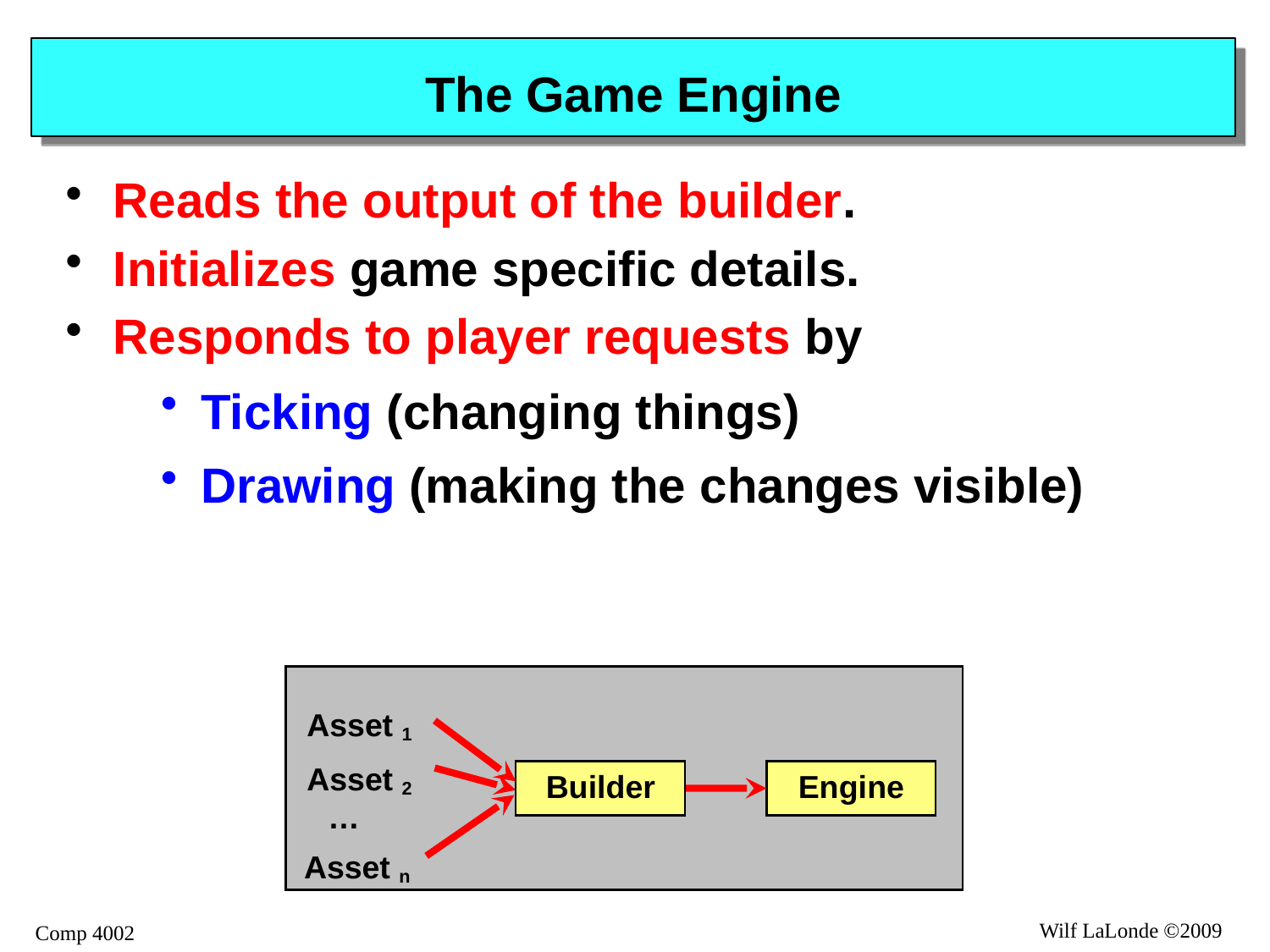

# The Game Engine
Reads the output of the builder.
Initializes game specific details.
Responds to player requests by
Ticking (changing things)
Drawing (making the changes visible)

Asset 1

Asset 2
Builder
Engine

…
Asset n